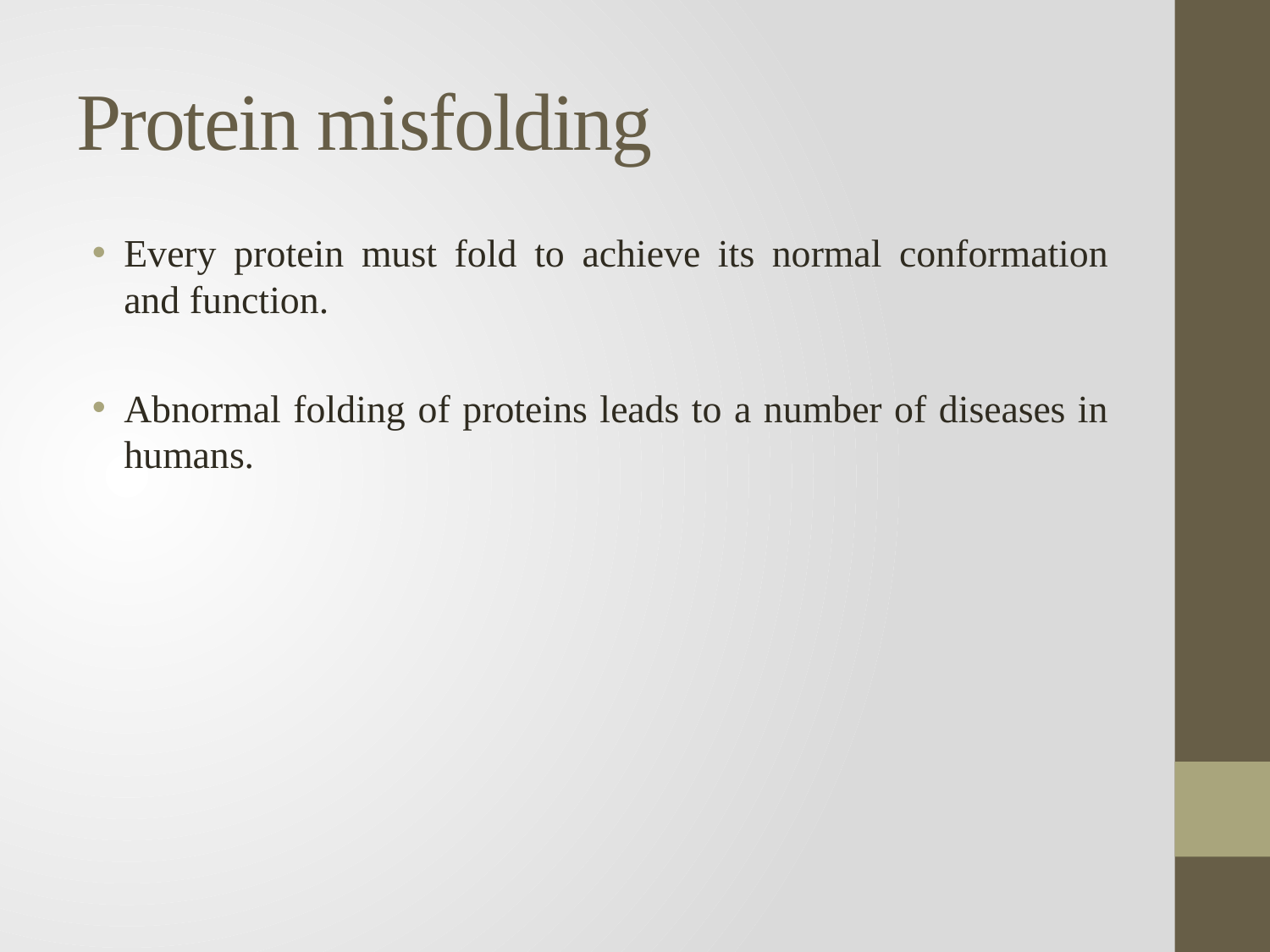

# Protein misfolding
Every protein must fold to achieve its normal conformation and function.

Abnormal folding of proteins leads to a number of diseases in humans.